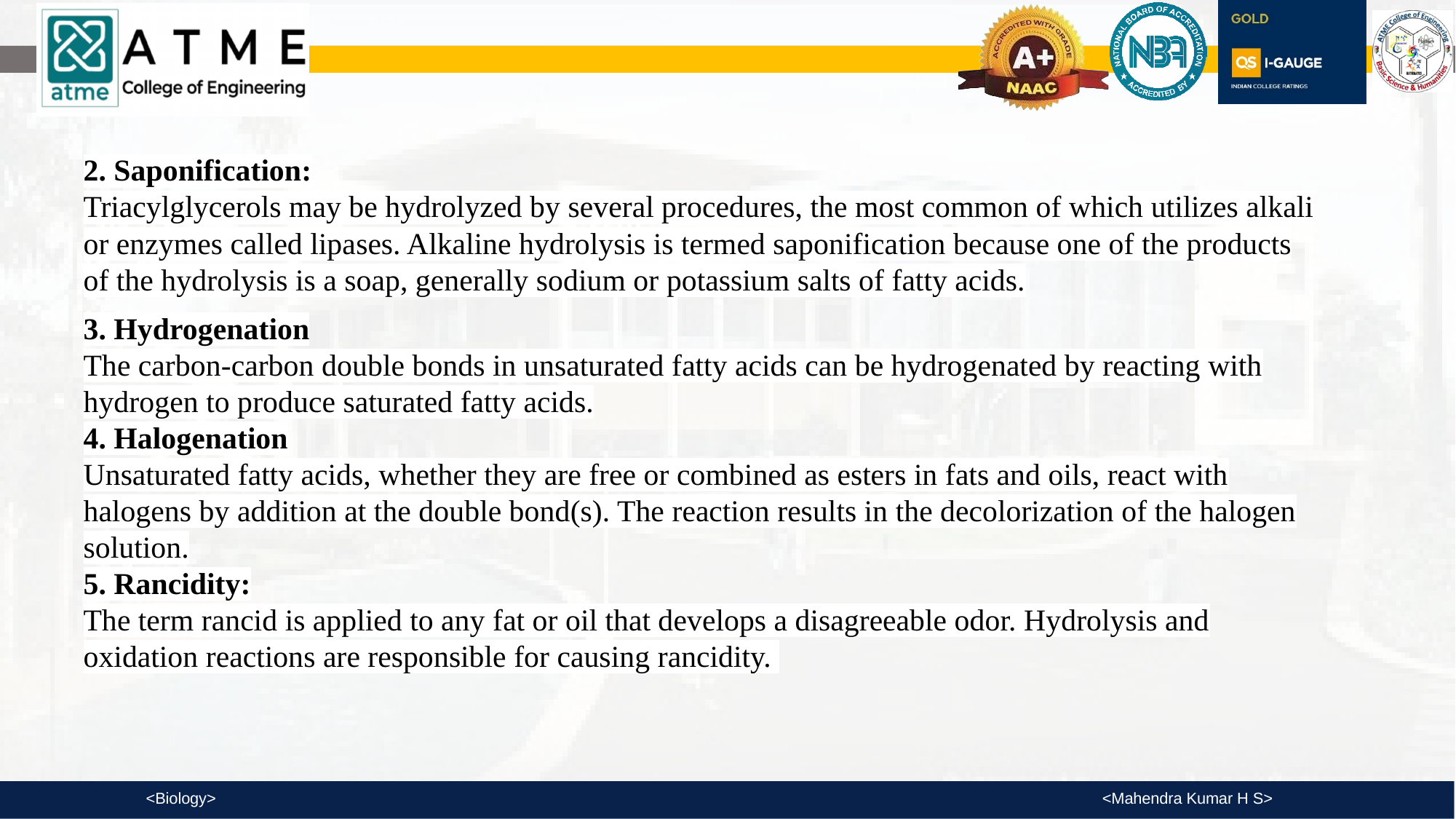

2. Saponification:
Triacylglycerols may be hydrolyzed by several procedures, the most common of which utilizes alkali or enzymes called lipa­ses. Alkaline hydrolysis is termed saponifica­tion because one of the products of the hydrolysis is a soap, generally sodium or potassium salts of fatty acids.
3. Hydrogenation
The carbon-carbon double bonds in unsaturated fatty acids can be hydrogenated by reacting with hydrogen to produce saturated fatty acids.
4. Halogenation
Unsaturated fatty acids, whether they are free or combined as esters in fats and oils, react with halogens by addition at the double bond(s). The reaction results in the decolorization of the halogen solu­tion.
5. Rancidity:
The term rancid is applied to any fat or oil that develops a disagreeable odor. Hydrolysis and oxidation reactions are responsible for causing rancidity.